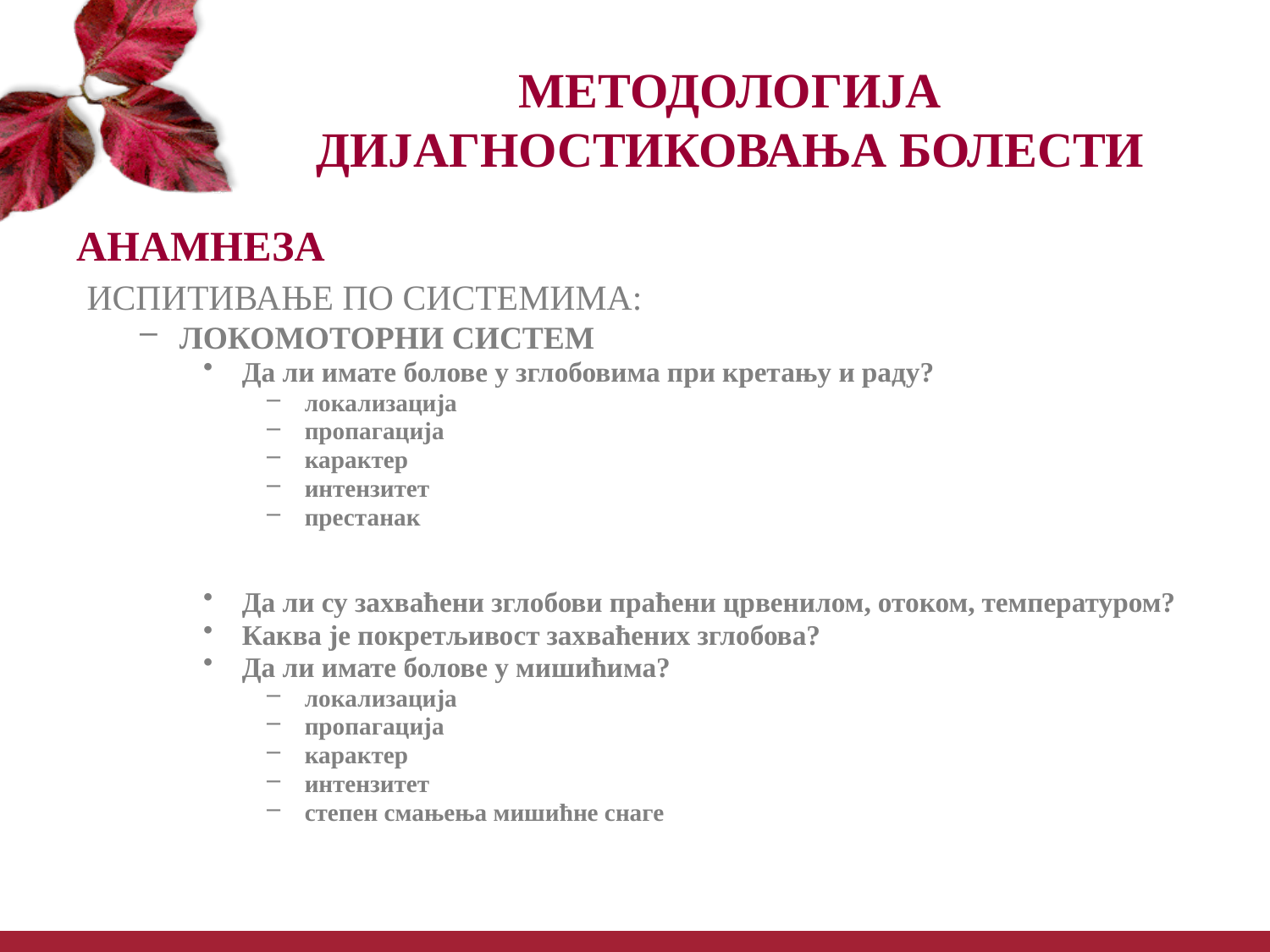

# МЕТОДОЛОГИЈА ДИЈАГНОСТИКОВАЊА БОЛЕСТИ
АНАМНЕЗА
 ИСПИТИВАЊЕ ПО СИСТЕМИМА:
ЛОКОМОТОРНИ СИСТЕМ
 Да ли имате болове у зглобовима при кретању и раду?
 локализација
 пропагација
 карактер
 интензитет
 престанак

 Да ли су захваћени зглобови праћени црвенилом, отоком, температуром?
 Каква је покретљивост захваћених зглобова?
 Да ли имате болове у мишићима?
 локализација
 пропагација
 карактер
 интензитет
 степен смањења мишићне снаге